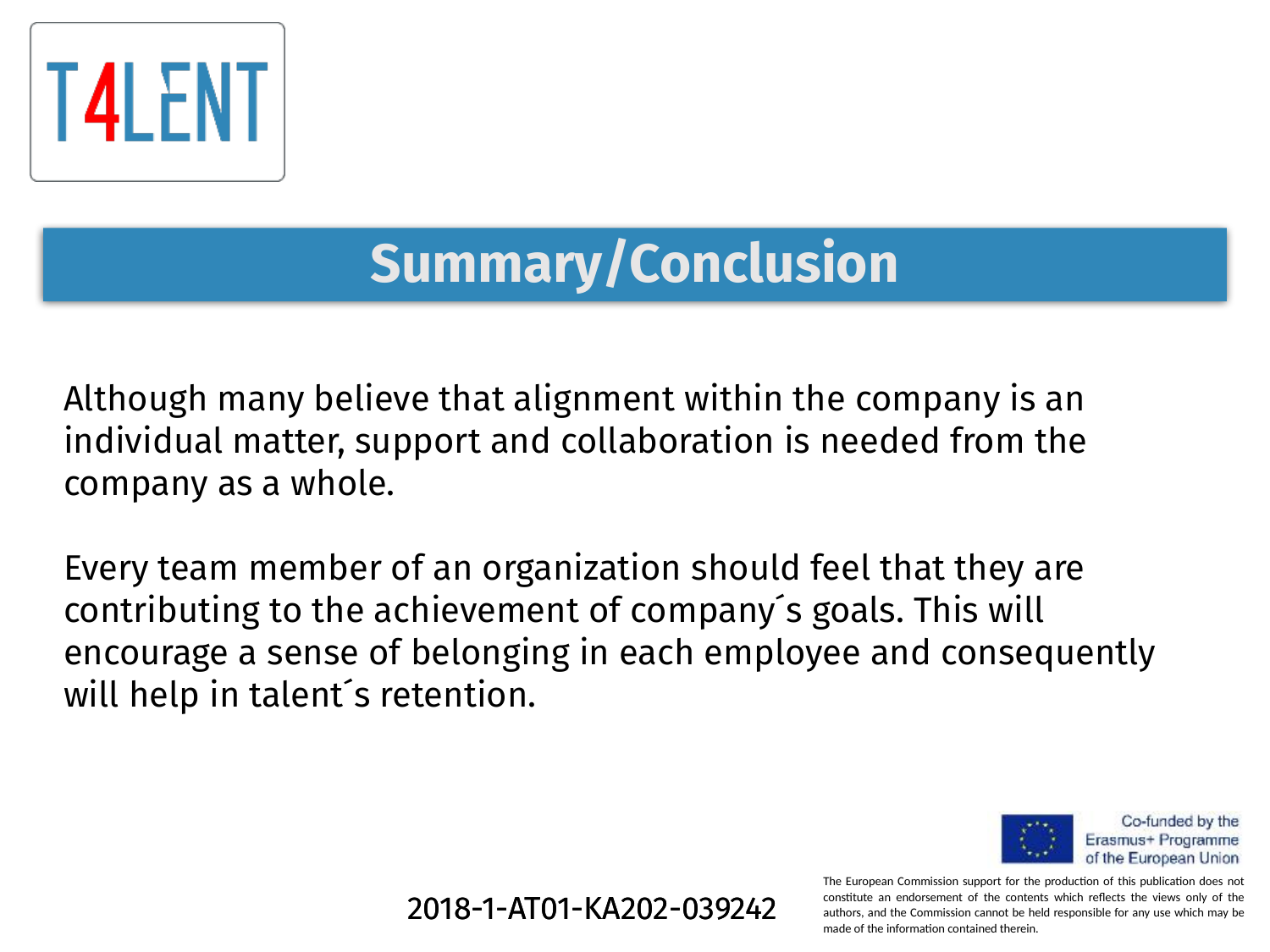

# Summary/Conclusion
Although many believe that alignment within the company is an individual matter, support and collaboration is needed from the company as a whole.

Every team member of an organization should feel that they are contributing to the achievement of company´s goals. This will encourage a sense of belonging in each employee and consequently will help in talent´s retention.

2018-1-AT01-KA202-039242